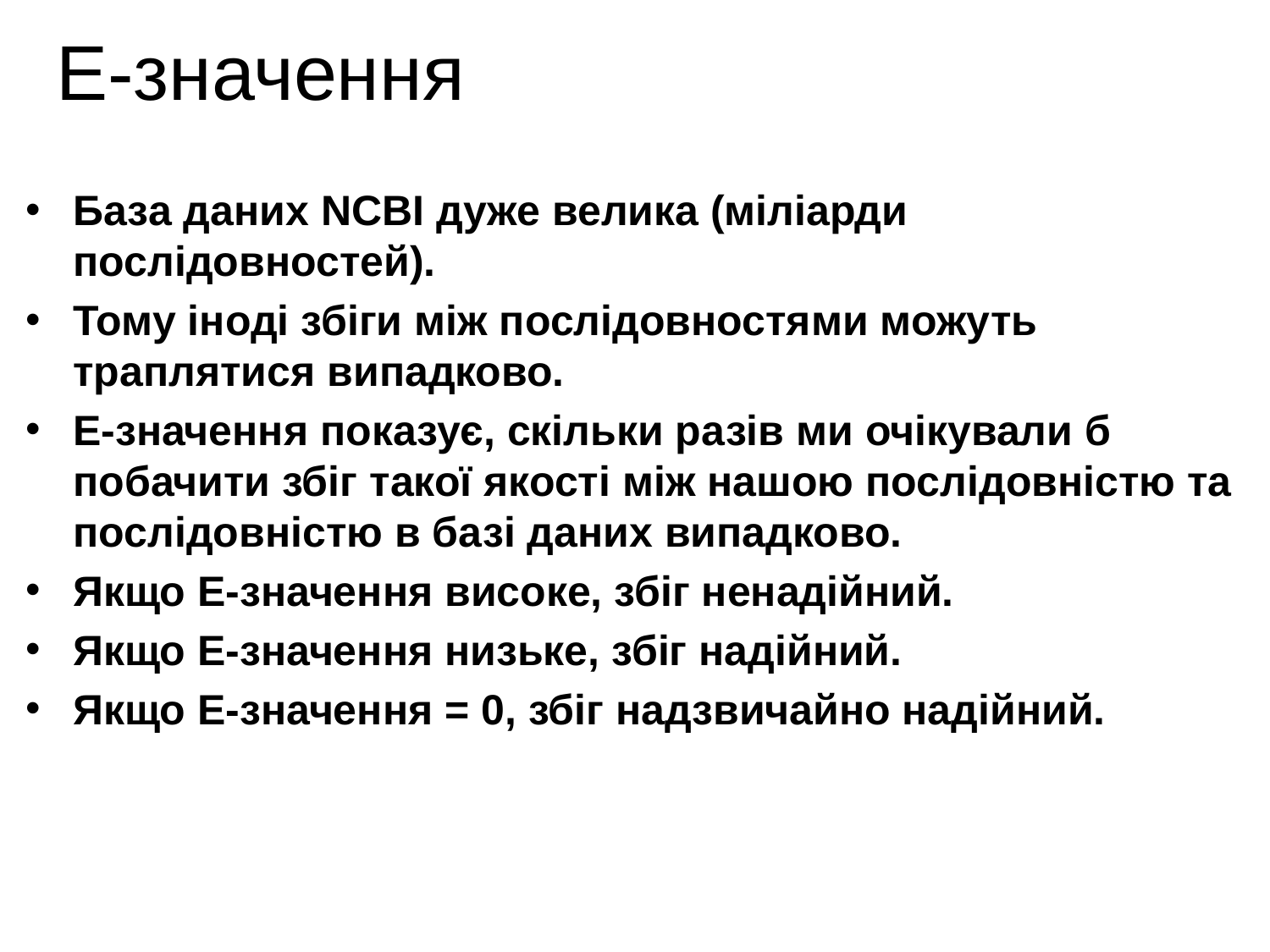

# E-значення
База даних NCBI дуже велика (міліарди послідовностей).
Тому іноді збіги між послідовностями можуть траплятися випадково.
E-значення показує, скільки разів ми очікували б побачити збіг такої якості між нашою послідовністю та послідовністю в базі даних випадково.
Якщо E-значення високе, збіг ненадійний.
Якщо E-значення низьке, збіг надійний.
Якщо E-значення = 0, збіг надзвичайно надійний.